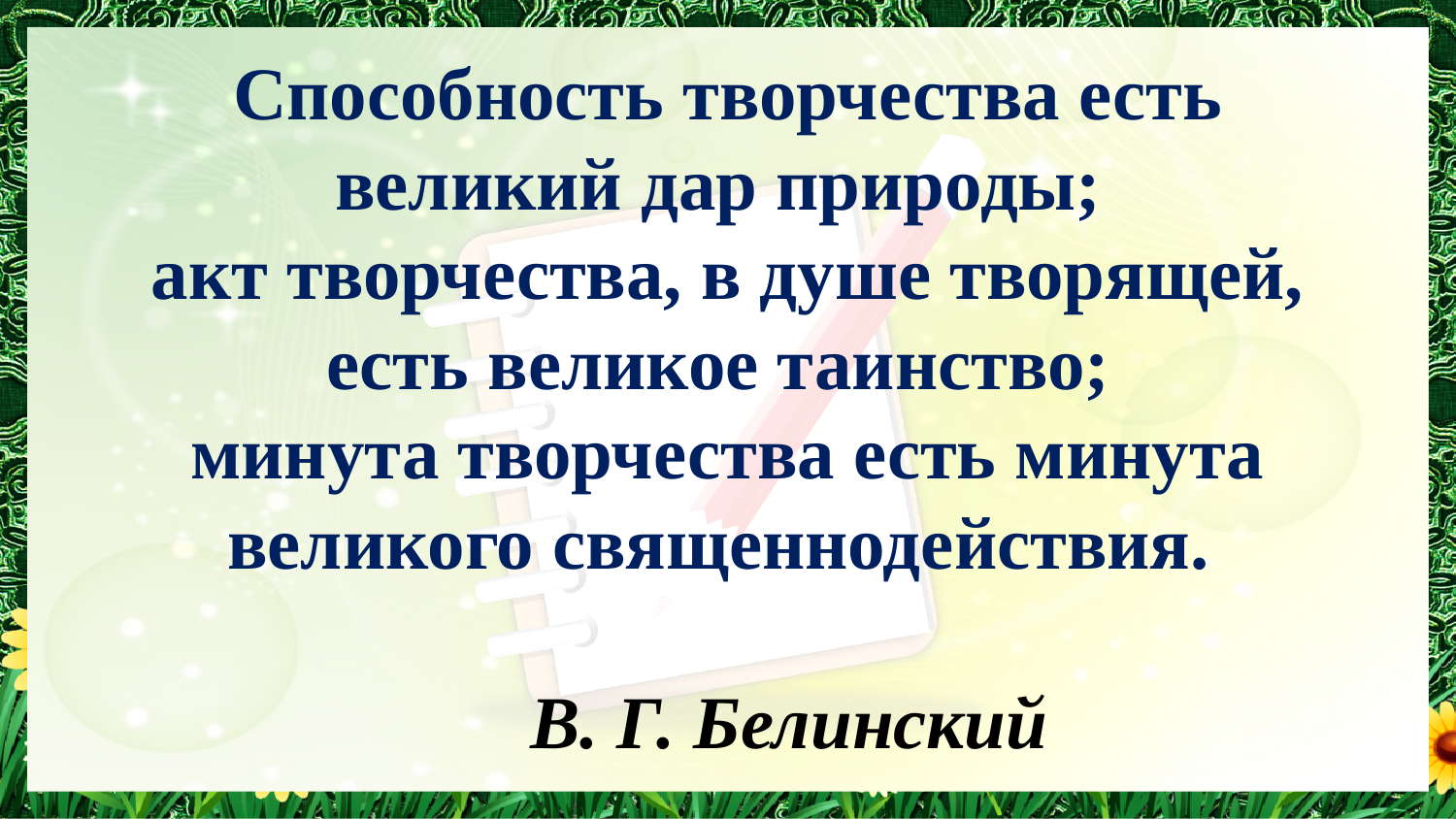

# Способность творчества есть великий дар природы; акт творчества, в душе творящей, есть великое таинство; минута творчества есть минута великого священнодействия.  В. Г. Белинский